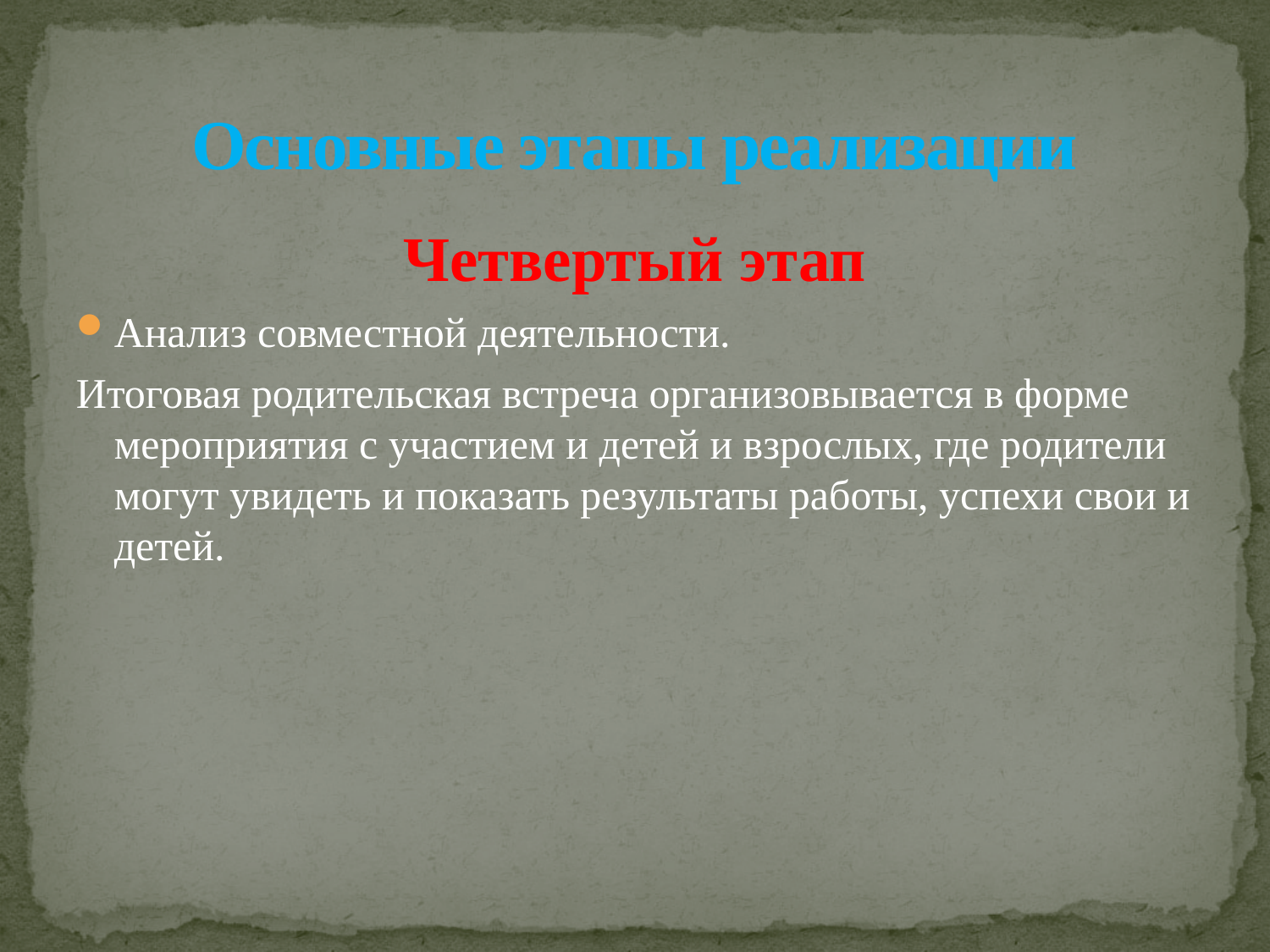

# Основные этапы реализации
Четвертый этап
Анализ совместной деятельности.
Итоговая родительская встреча организовывается в форме мероприятия с участием и детей и взрослых, где родители могут увидеть и показать результаты работы, успехи свои и детей.